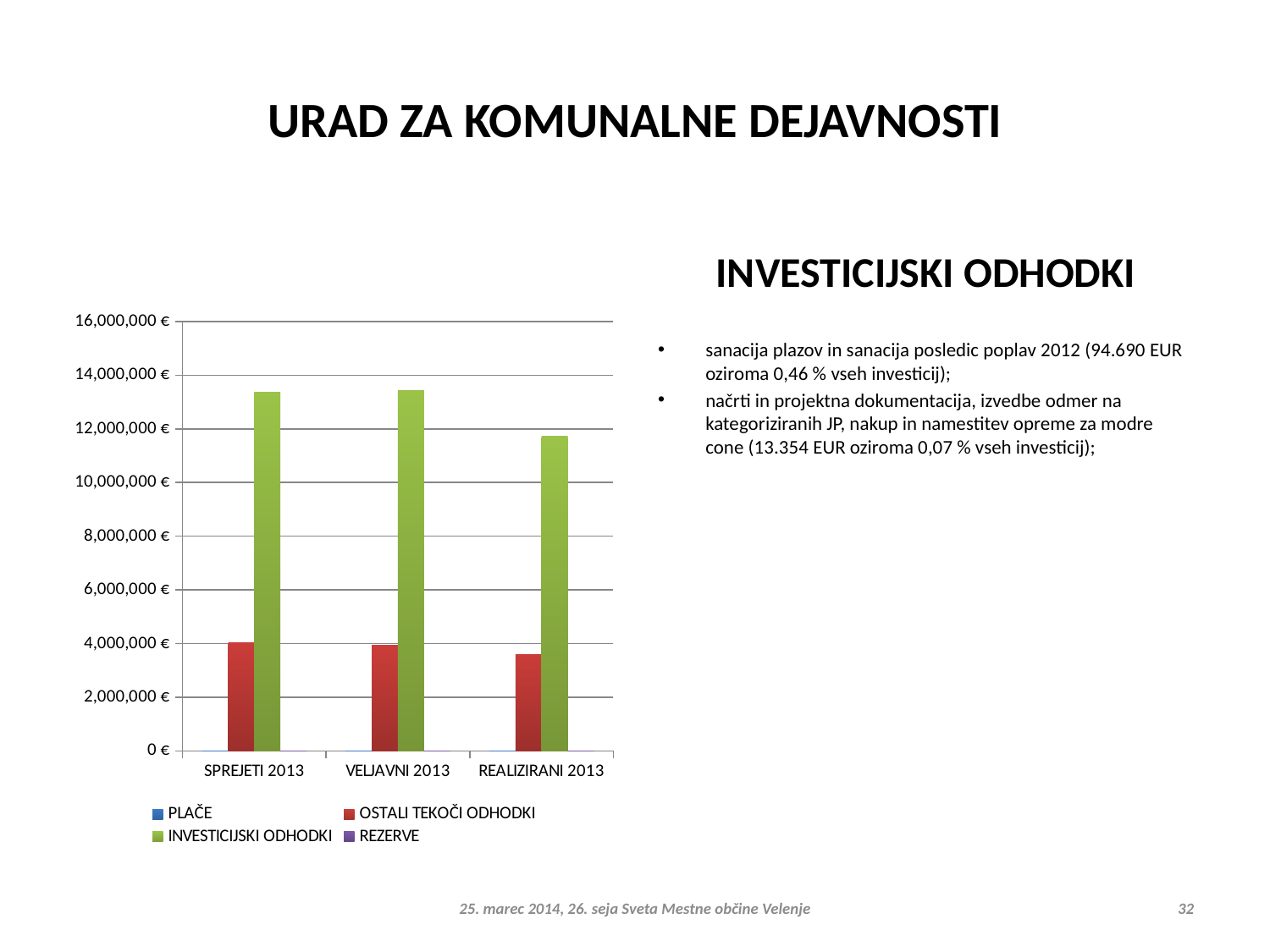

# URAD ZA KOMUNALNE DEJAVNOSTI

INVESTICIJSKI ODHODKI

### Chart

| Category | PLAČE | OSTALI TEKOČI ODHODKI | INVESTICIJSKI ODHODKI | REZERVE |
|---|---|---|---|---|
| SPREJETI 2013 | 0.0 | 4022028.0 | 13358861.0 | 0.0 |
| VELJAVNI 2013 | 0.0 | 3950672.0 | 13416916.0 | 0.0 |
| REALIZIRANI 2013 | 0.0 | 3581101.0 | 11714378.0 | 0.0 |
sanacija plazov in sanacija posledic poplav 2012 (94.690 EUR oziroma 0,46 % vseh investicij);
načrti in projektna dokumentacija, izvedbe odmer na kategoriziranih JP, nakup in namestitev opreme za modre cone (13.354 EUR oziroma 0,07 % vseh investicij);

25. marec 2014, 26. seja Sveta Mestne občine Velenje
32